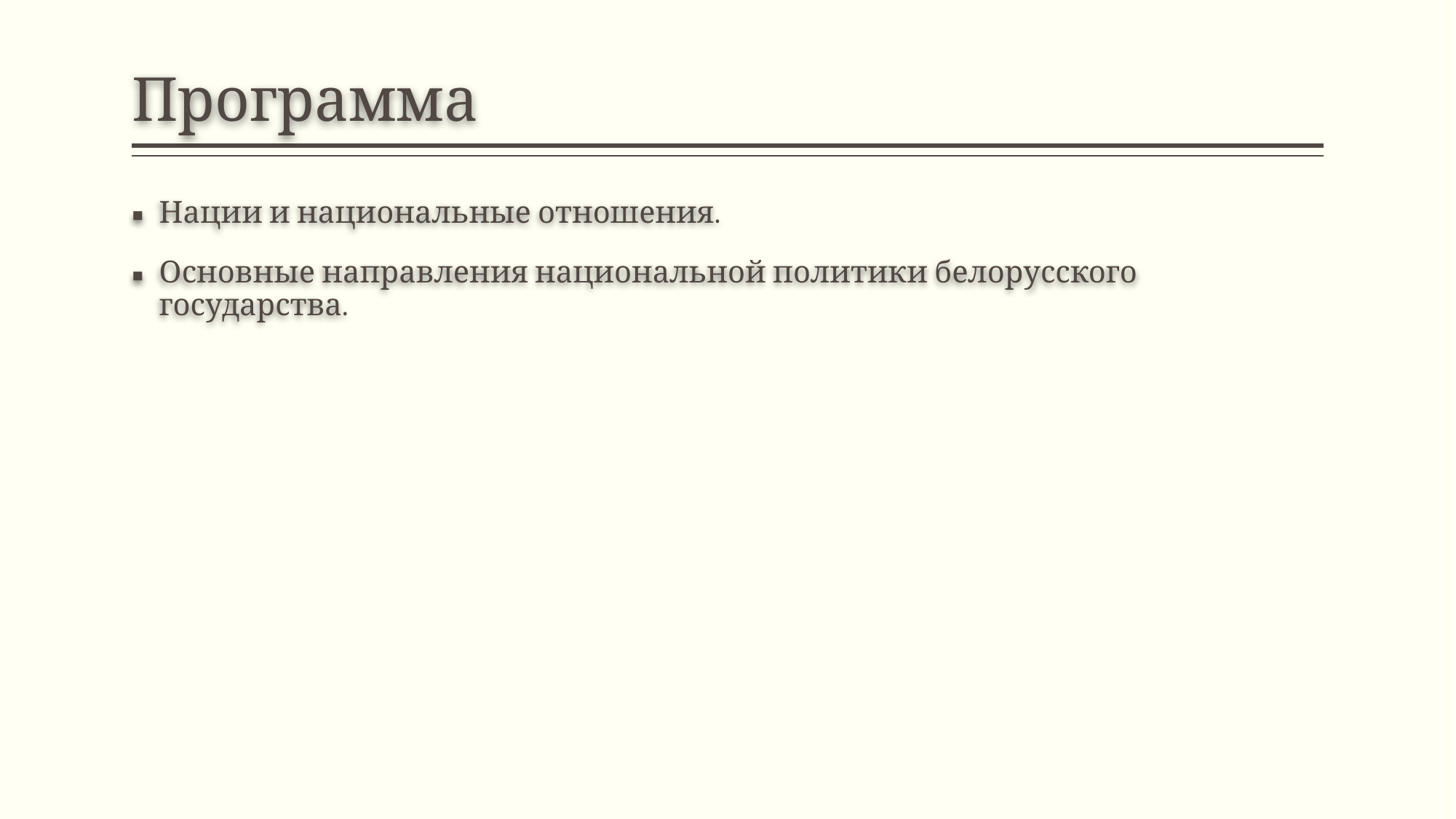

# Программа
Нации и национальные отношения.
Основные направления национальной политики белорусского государства.